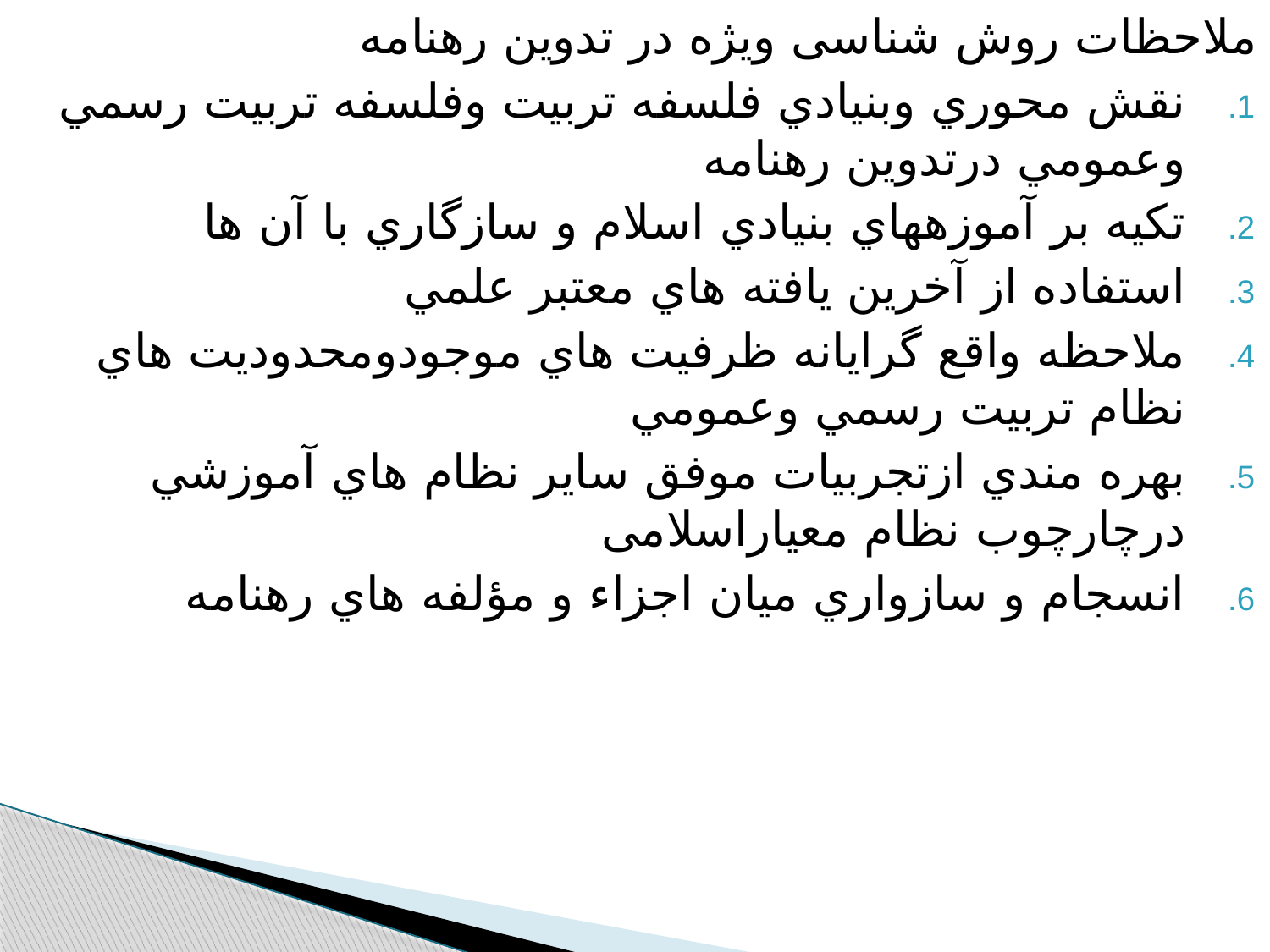

ملاحظات روش شناسی ويژه در تدوين رهنامه
نقش محوري وبنيادي فلسفه تربيت وفلسفه تربيت رسمي وعمومي درتدوين رهنامه
تكيه بر آموزههاي بنيادي اسلام و سازگاري با آن ها
استفاده از آخرين يافته هاي معتبر علمي
ملاحظه واقع گرايانه ظرفيت هاي موجودومحدوديت هاي نظام تربيت رسمي وعمومي
بهره مندي ازتجربيات موفق ساير نظام هاي آموزشي درچارچوب نظام معياراسلامی
انسجام و سازواري ميان اجزاء و مؤلفه هاي رهنامه